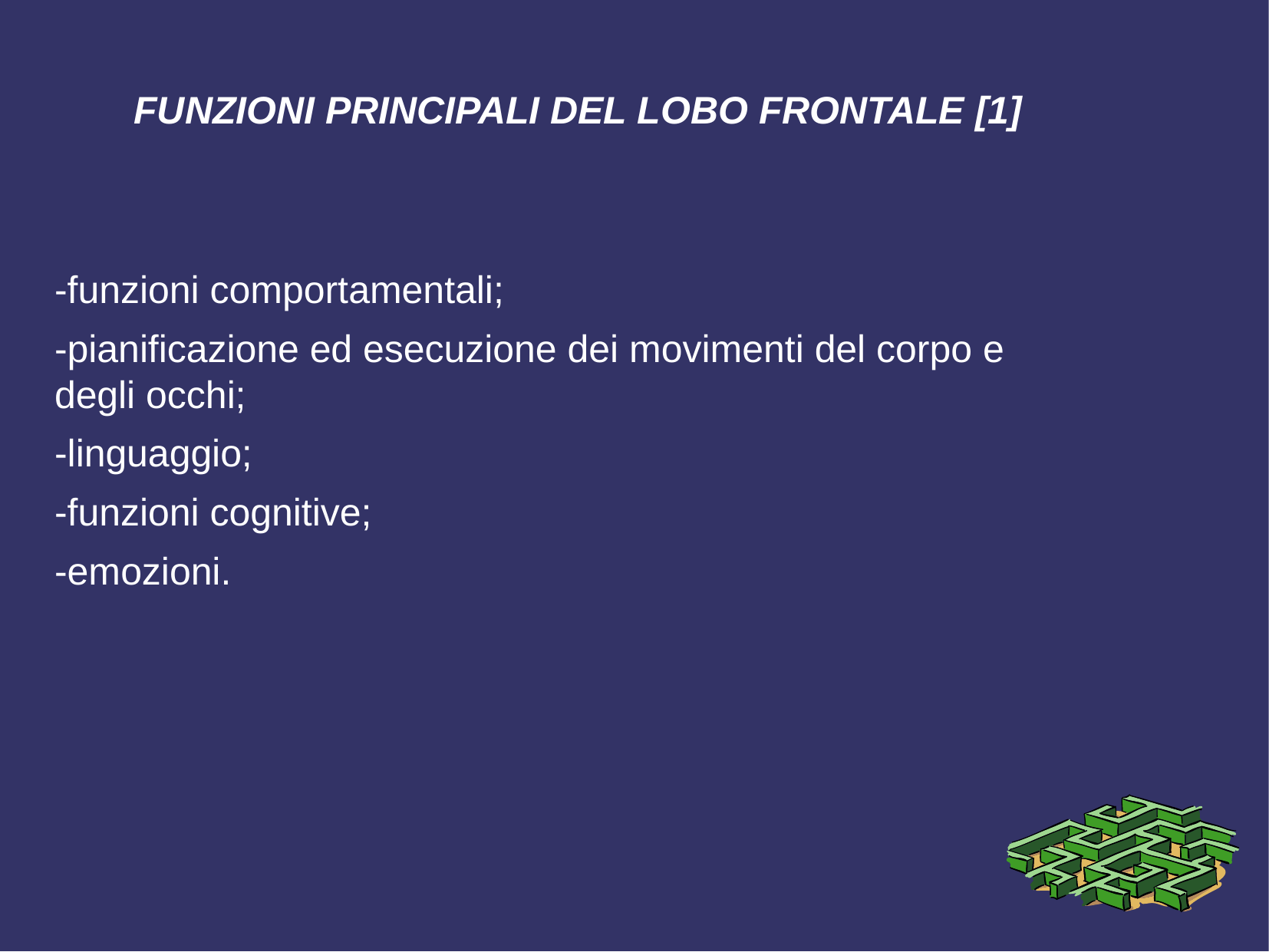

# FUNZIONI PRINCIPALI DEL LOBO FRONTALE [1]
	-funzioni comportamentali;
	-pianificazione ed esecuzione dei movimenti del corpo e degli occhi;
	-linguaggio;
	-funzioni cognitive;
	-emozioni.